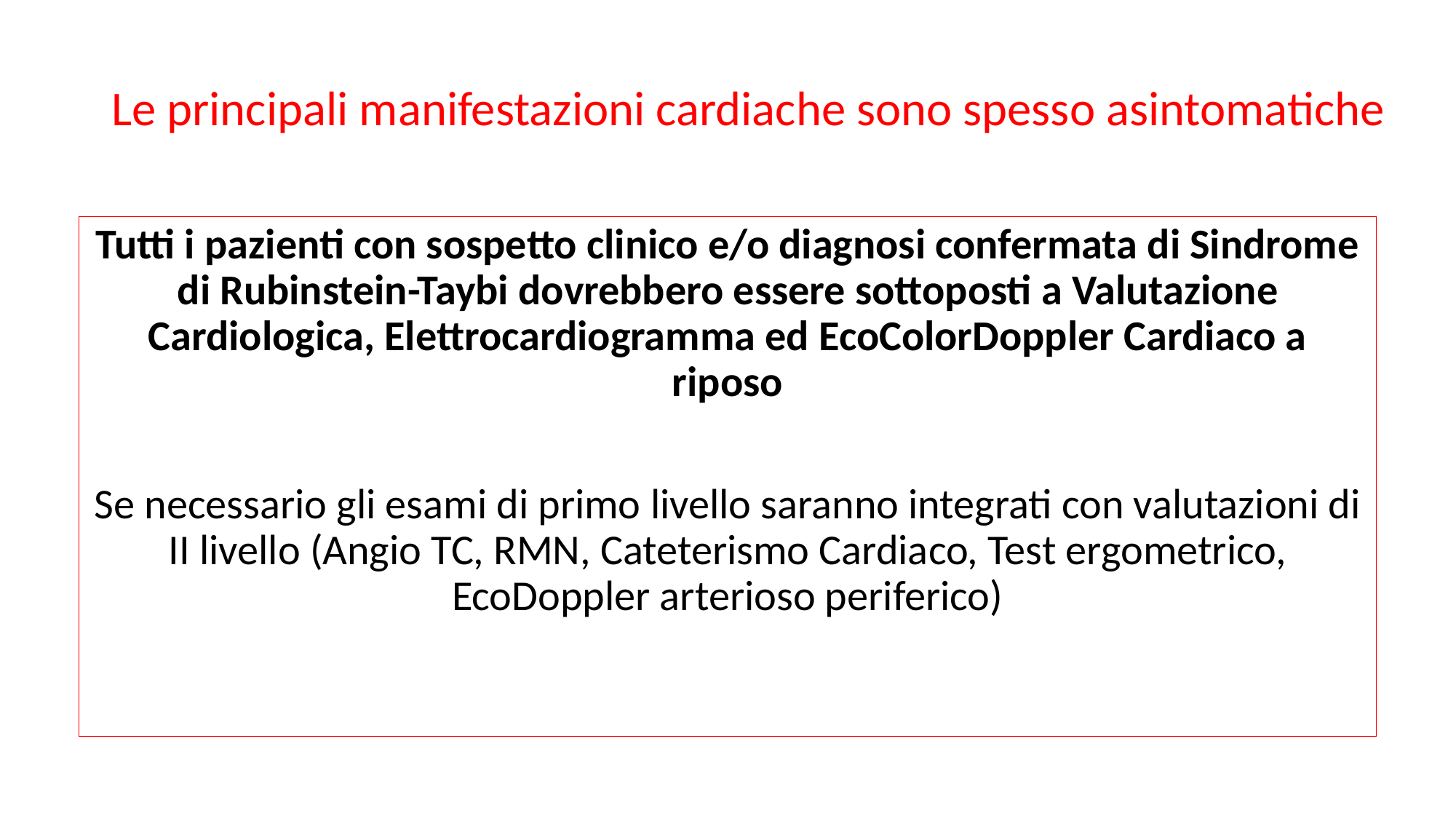

# Le principali manifestazioni cardiache sono spesso asintomatiche
Tutti i pazienti con sospetto clinico e/o diagnosi confermata di Sindrome di Rubinstein-Taybi dovrebbero essere sottoposti a Valutazione Cardiologica, Elettrocardiogramma ed EcoColorDoppler Cardiaco a riposo

Se necessario gli esami di primo livello saranno integrati con valutazioni di II livello (Angio TC, RMN, Cateterismo Cardiaco, Test ergometrico, EcoDoppler arterioso periferico)